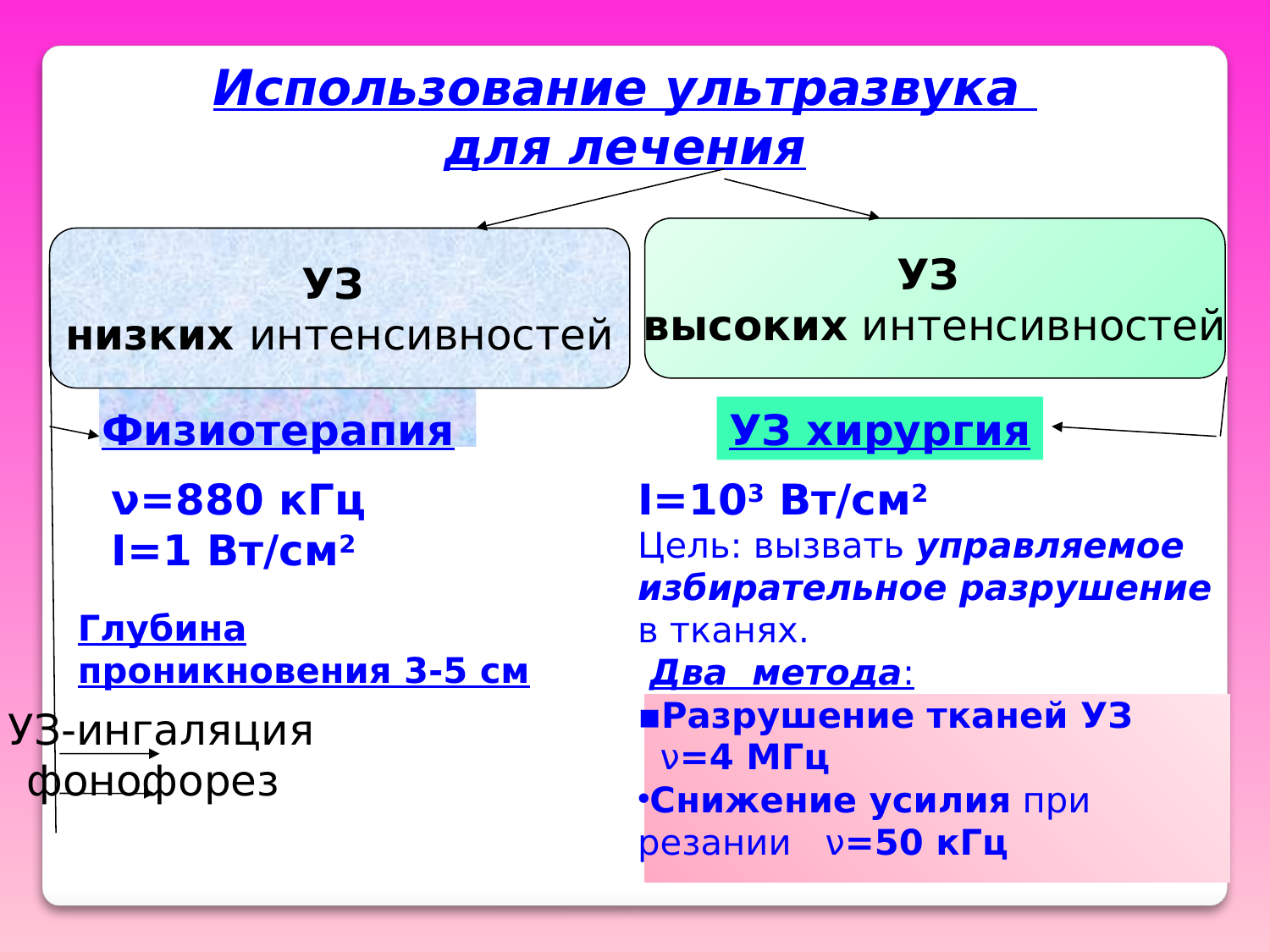

Использование ультразвука
для лечения

УЗ
высоких интенсивностей
УЗ
низких интенсивностей

УЗ хирургия
Физиотерапия

ν=880 кГц
I=1 Вт/см2

I=103 Вт/см2
Цель: вызвать управляемое  избирательное разрушение в тканях.
 Два  метода:
▪Разрушение тканей УЗ
  ν=4 МГц
Снижение усилия при резании   ν=50 кГц

Глубина проникновения 3-5 см

       УЗ-ингаляция
         фонофорез